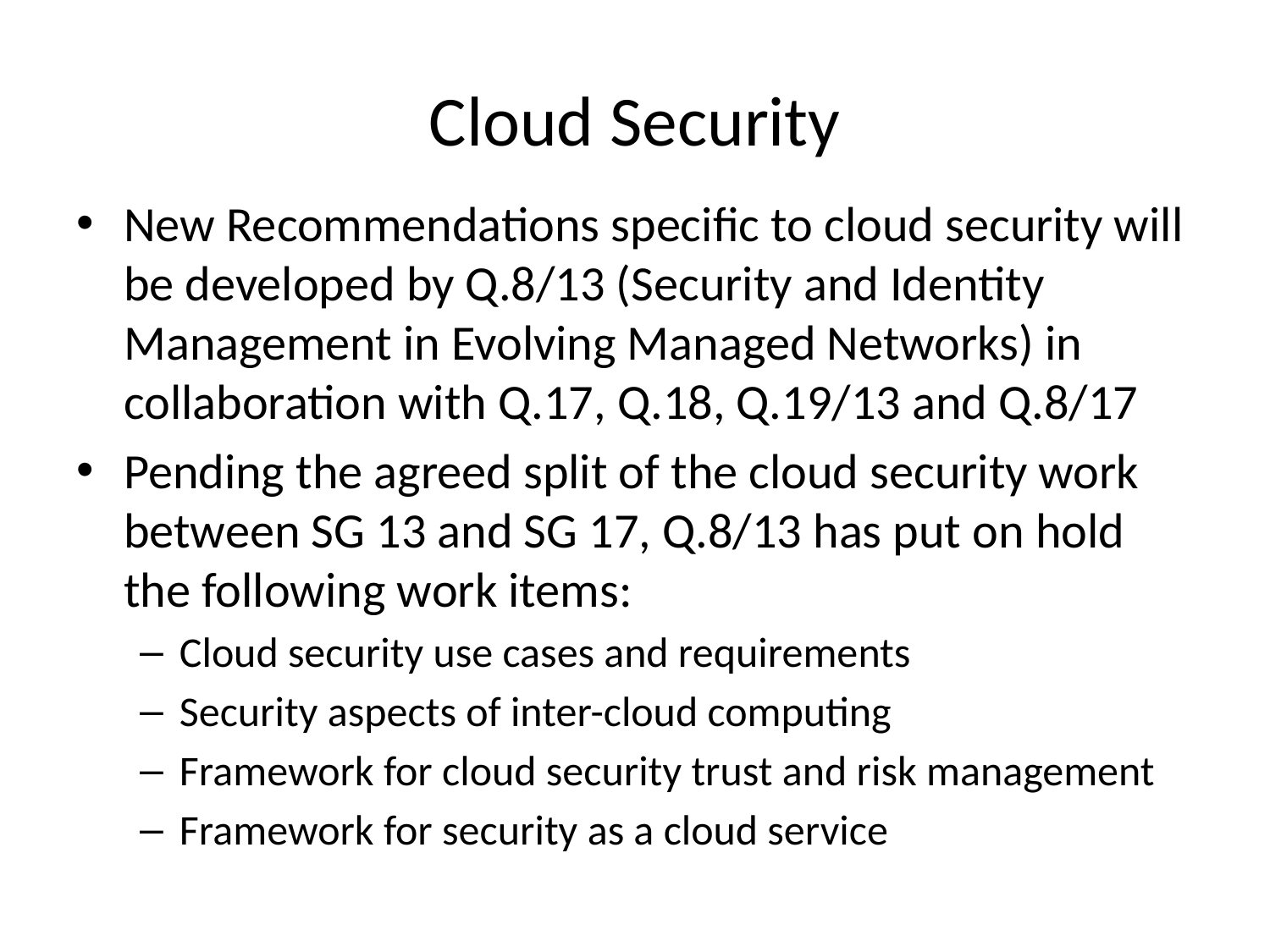

# Cloud Security
New Recommendations specific to cloud security will be developed by Q.8/13 (Security and Identity Management in Evolving Managed Networks) in collaboration with Q.17, Q.18, Q.19/13 and Q.8/17
Pending the agreed split of the cloud security work between SG 13 and SG 17, Q.8/13 has put on hold the following work items:
Cloud security use cases and requirements
Security aspects of inter-cloud computing
Framework for cloud security trust and risk management
Framework for security as a cloud service